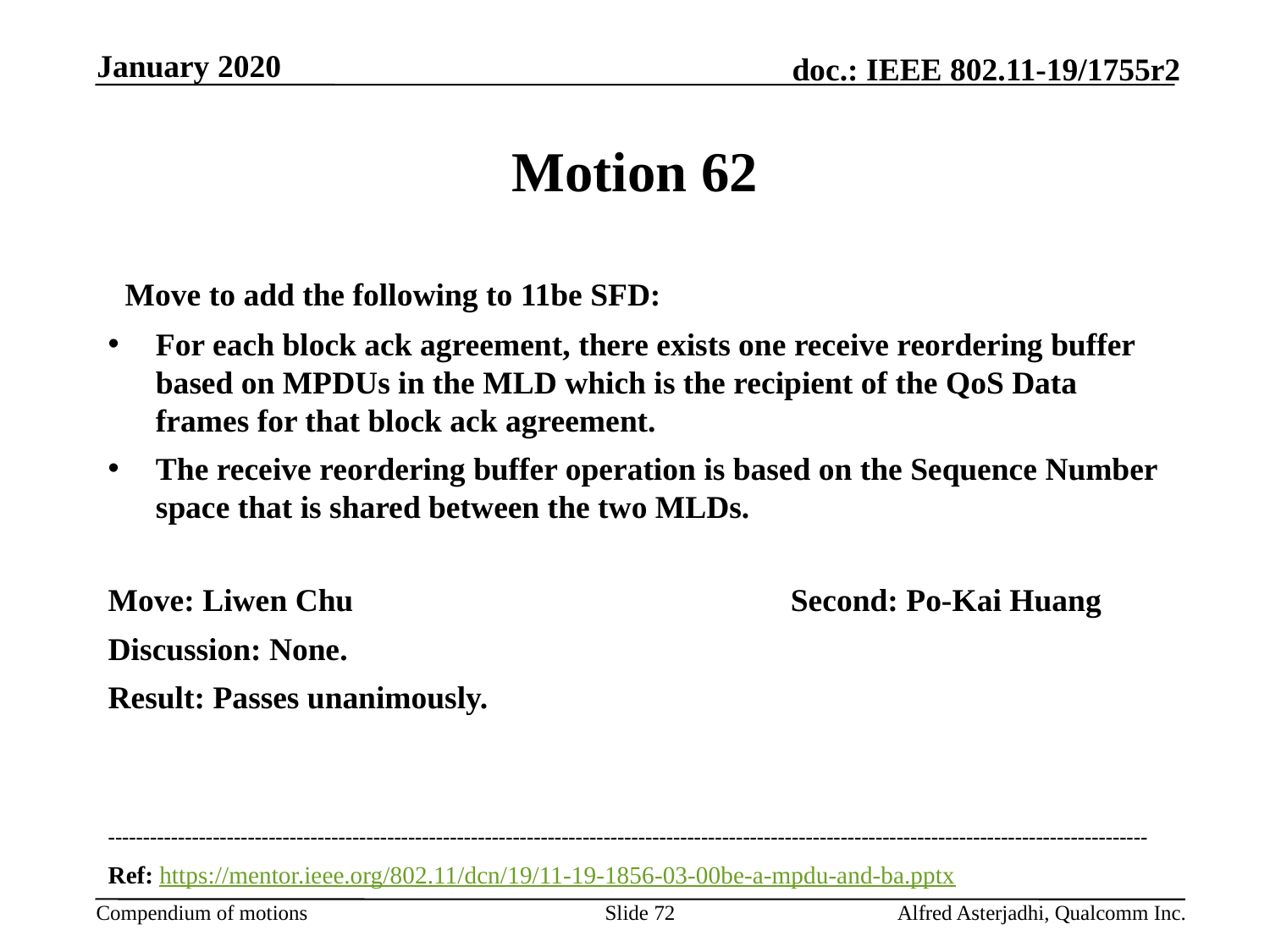

January 2020
# Motion 62
  Move to add the following to 11be SFD:
For each block ack agreement, there exists one receive reordering buffer based on MPDUs in the MLD which is the recipient of the QoS Data frames for that block ack agreement.
The receive reordering buffer operation is based on the Sequence Number space that is shared between the two MLDs.

Move: Liwen Chu				Second: Po-Kai Huang
Discussion: None.
Result: Passes unanimously.

-----------------------------------------------------------------------------------------------------------------------------------------------------
Ref: https://mentor.ieee.org/802.11/dcn/19/11-19-1856-03-00be-a-mpdu-and-ba.pptx
Slide 72
Alfred Asterjadhi, Qualcomm Inc.